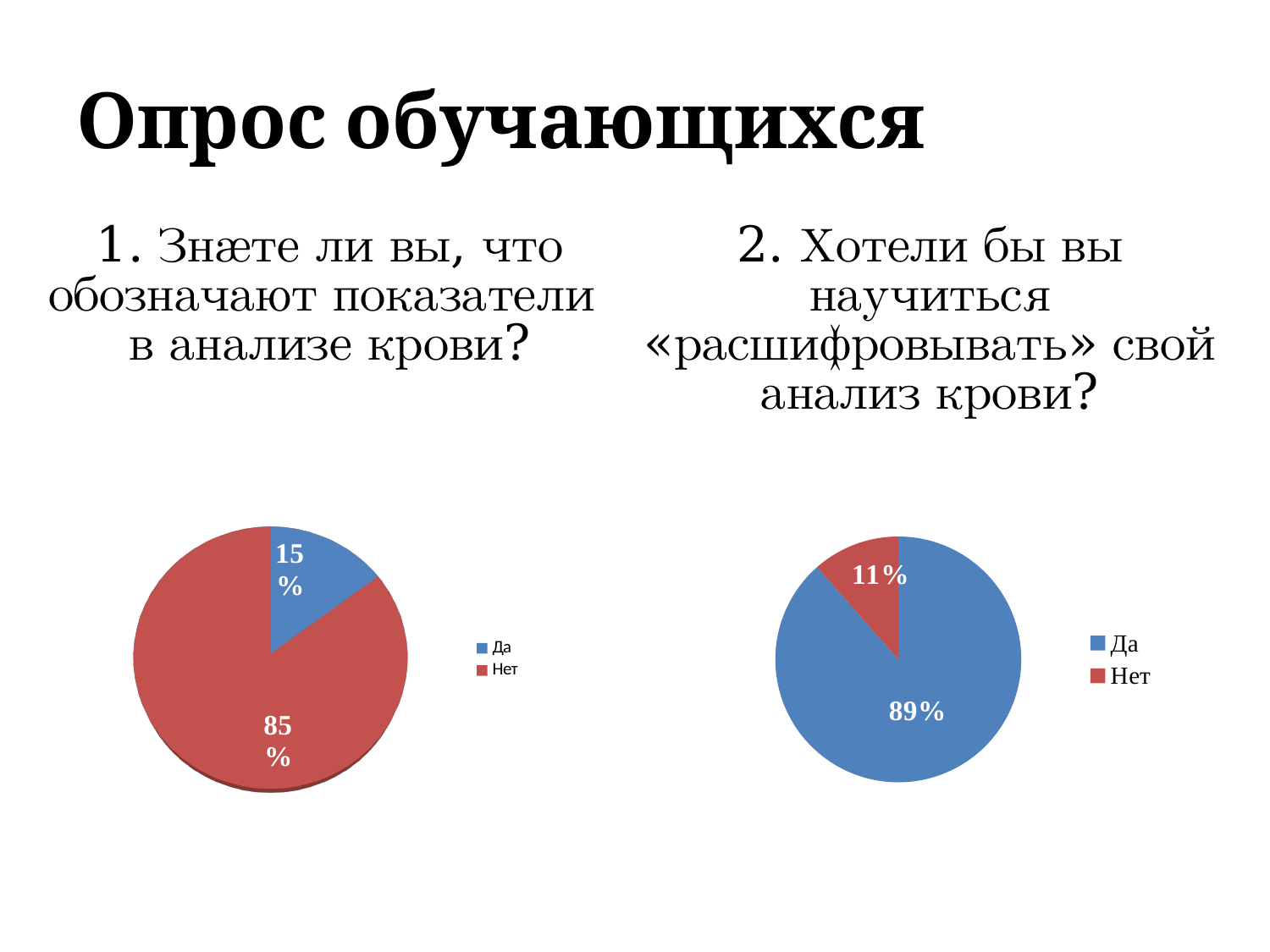

# Опрос обучающихся
| 1. Знаете ли вы, что обозначают показатели в анализе крови? | 2. Хотели бы вы научиться «расшифровывать» свой анализ крови? |
| --- | --- |

[unsupported chart]

### Chart

| Category | Продажи |
|---|---|
| Да | 54.0 |
| Нет | 7.0 |